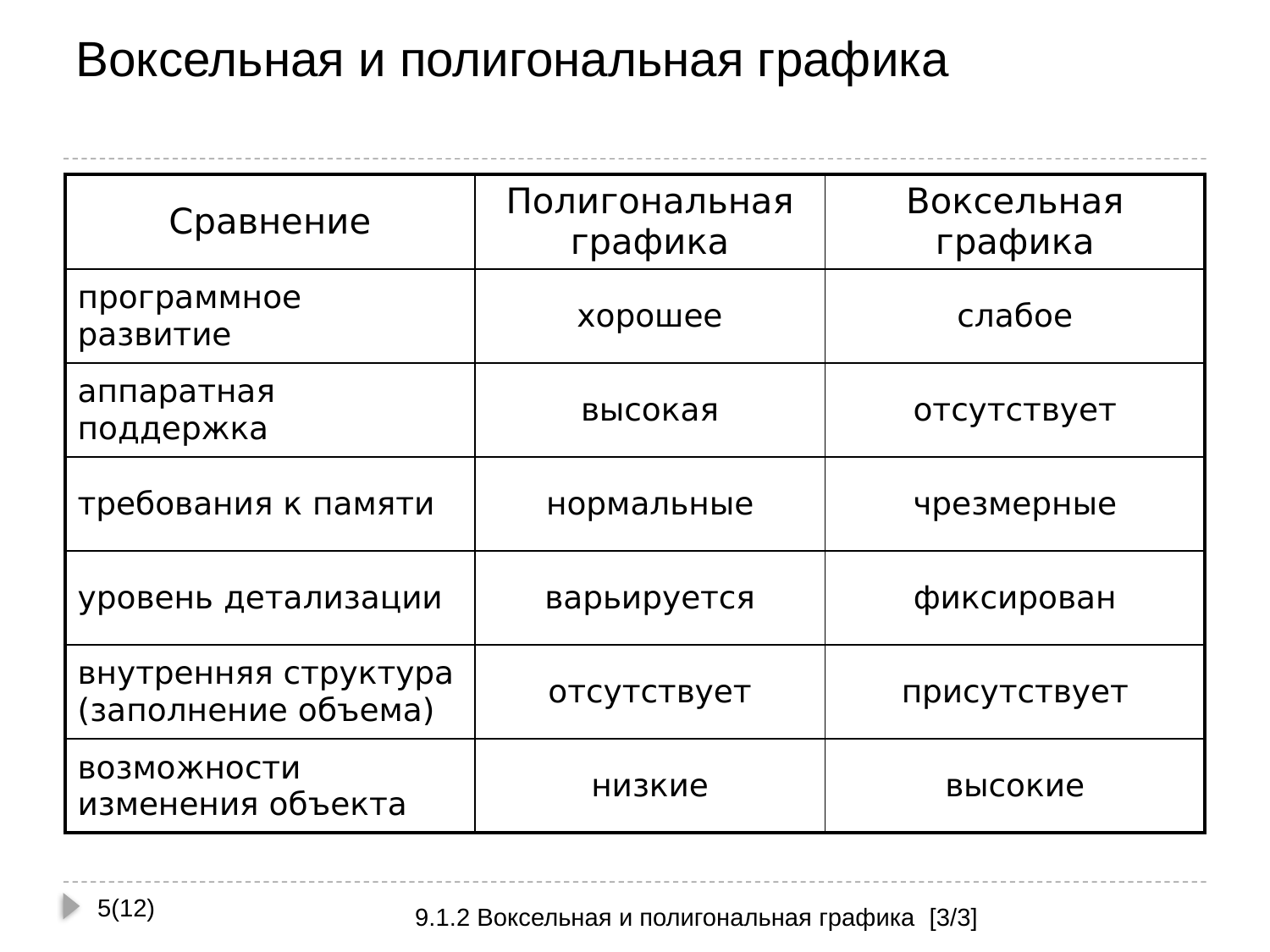

# Воксельная и полигональная графика
| Сравнение | Полигональная графика | Воксельная графика |
| --- | --- | --- |
| программное развитие | хорошее | слабое |
| аппаратная поддержка | высокая | отсутствует |
| требования к памяти | нормальные | чрезмерные |
| уровень детализации | варьируется | фиксирован |
| внутренняя структура (заполнение объема) | отсутствует | присутствует |
| возможности изменения объекта | низкие | высокие |
5(12)
9.1.2 Воксельная и полигональная графика  [3/3]